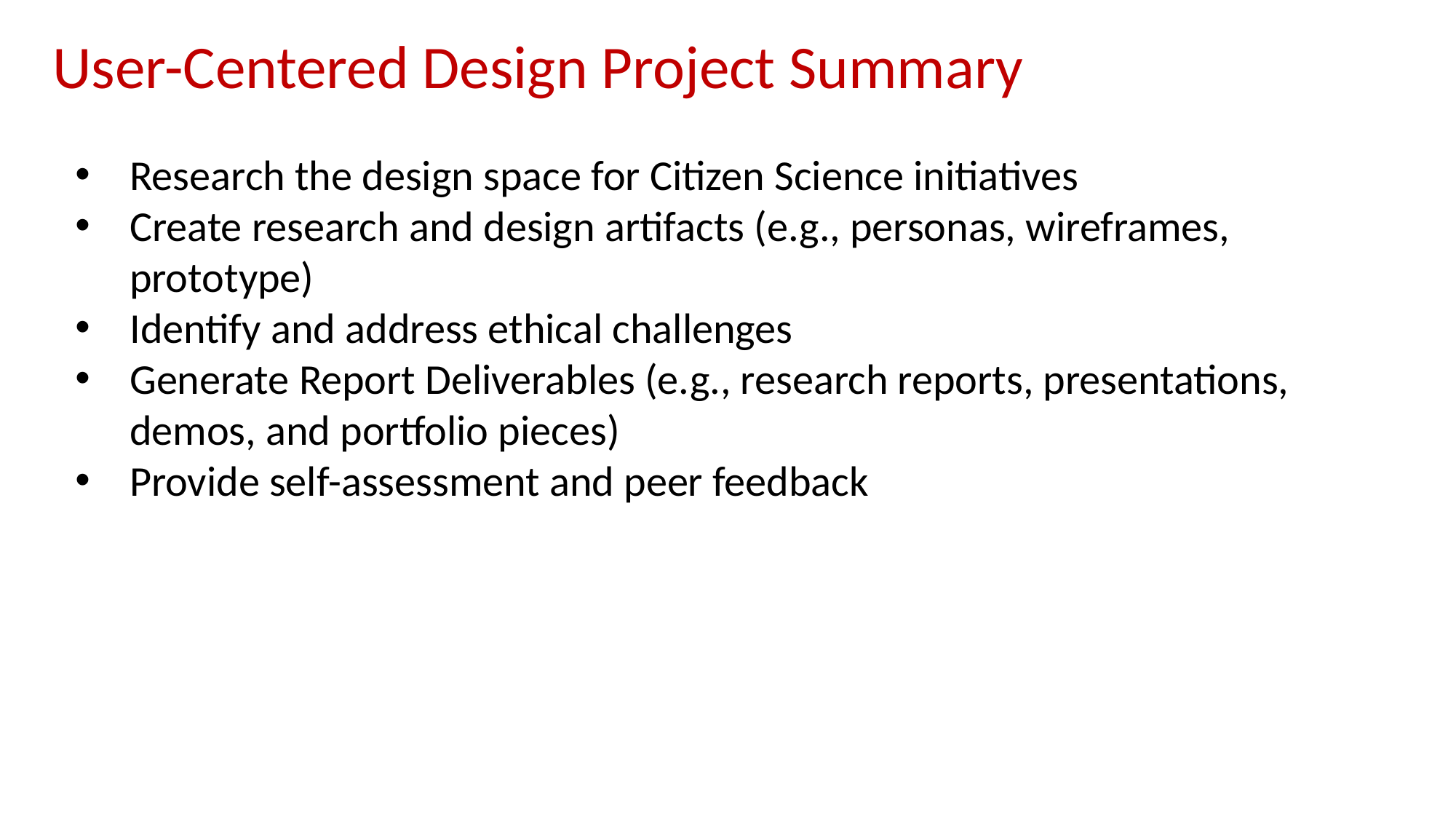

User-Centered Design Project Summary
Research the design space for Citizen Science initiatives
Create research and design artifacts (e.g., personas, wireframes, prototype)
Identify and address ethical challenges
Generate Report Deliverables (e.g., research reports, presentations, demos, and portfolio pieces)
Provide self-assessment and peer feedback